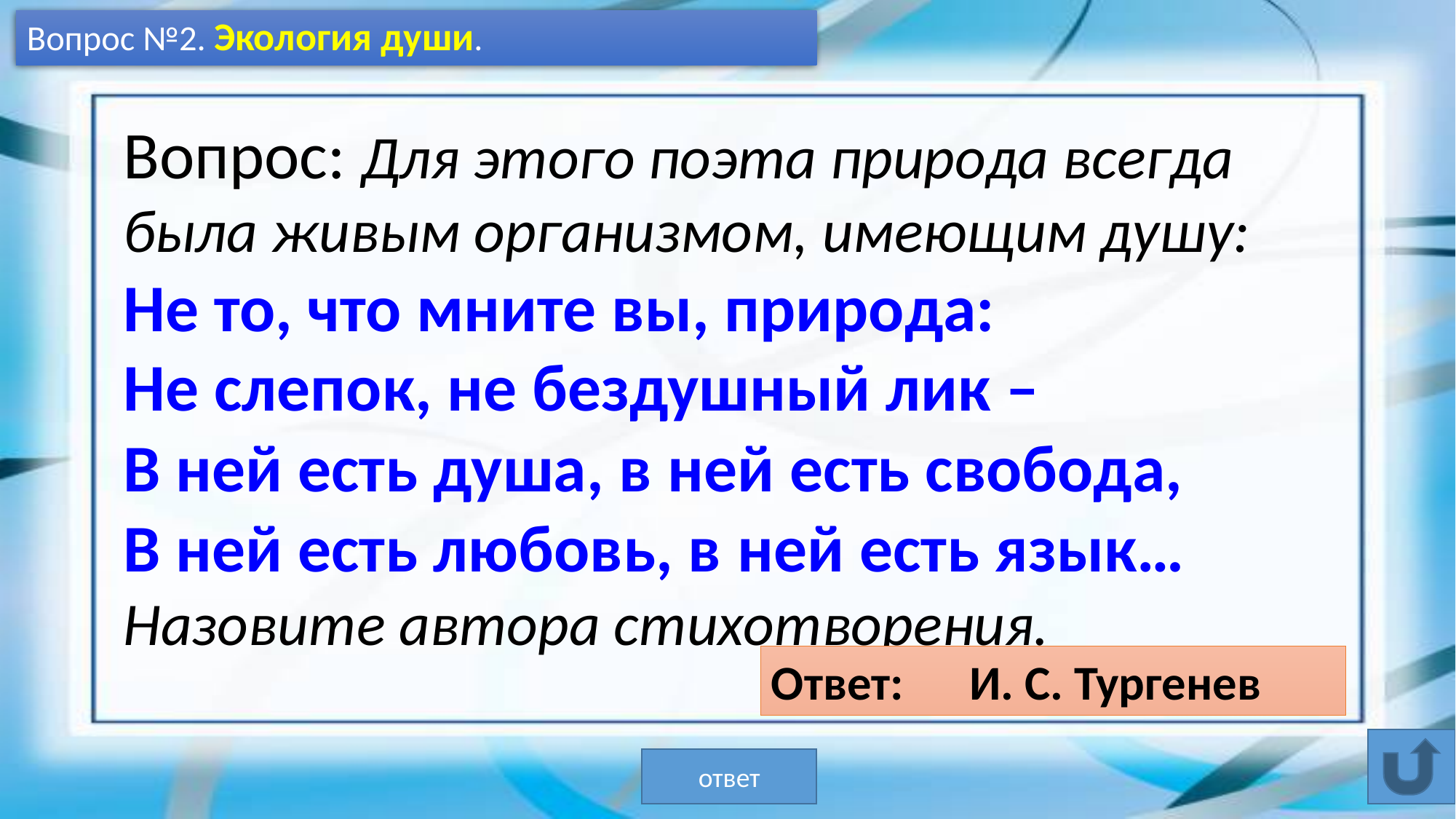

# Вопрос №2. Экология души.
Вопрос: Для этого поэта природа всегда была живым организмом, имеющим душу:
Не то, что мните вы, природа:
Не слепок, не бездушный лик –
В ней есть душа, в ней есть свобода,
В ней есть любовь, в ней есть язык…
Назовите автора стихотворения.
Ответ:      И. С. Тургенев

ответ